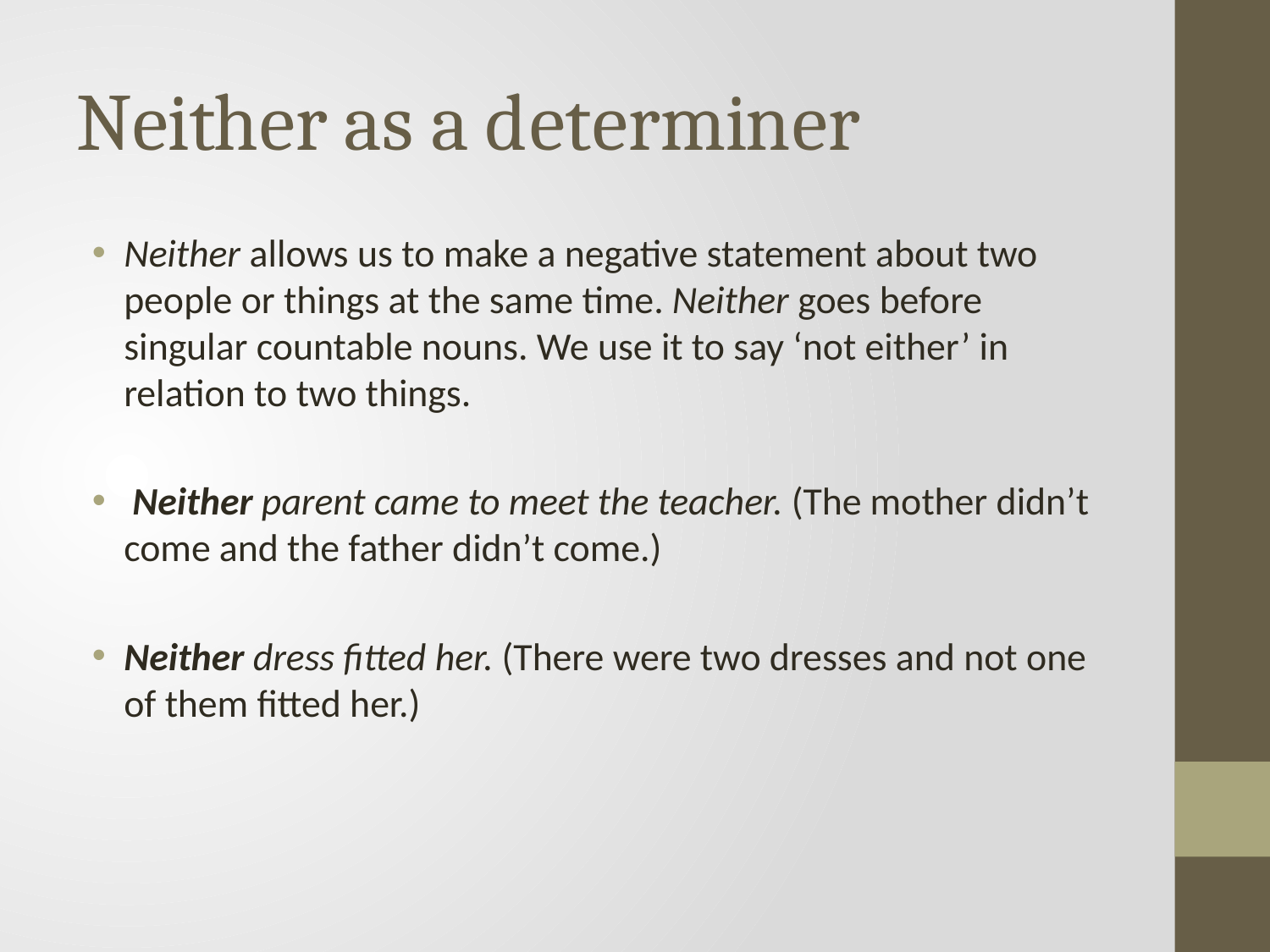

# Neither as a determiner
Neither allows us to make a negative statement about two people or things at the same time. Neither goes before singular countable nouns. We use it to say ‘not either’ in relation to two things.

 Neither parent came to meet the teacher. (The mother didn’t come and the father didn’t come.)

Neither dress fitted her. (There were two dresses and not one of them fitted her.)